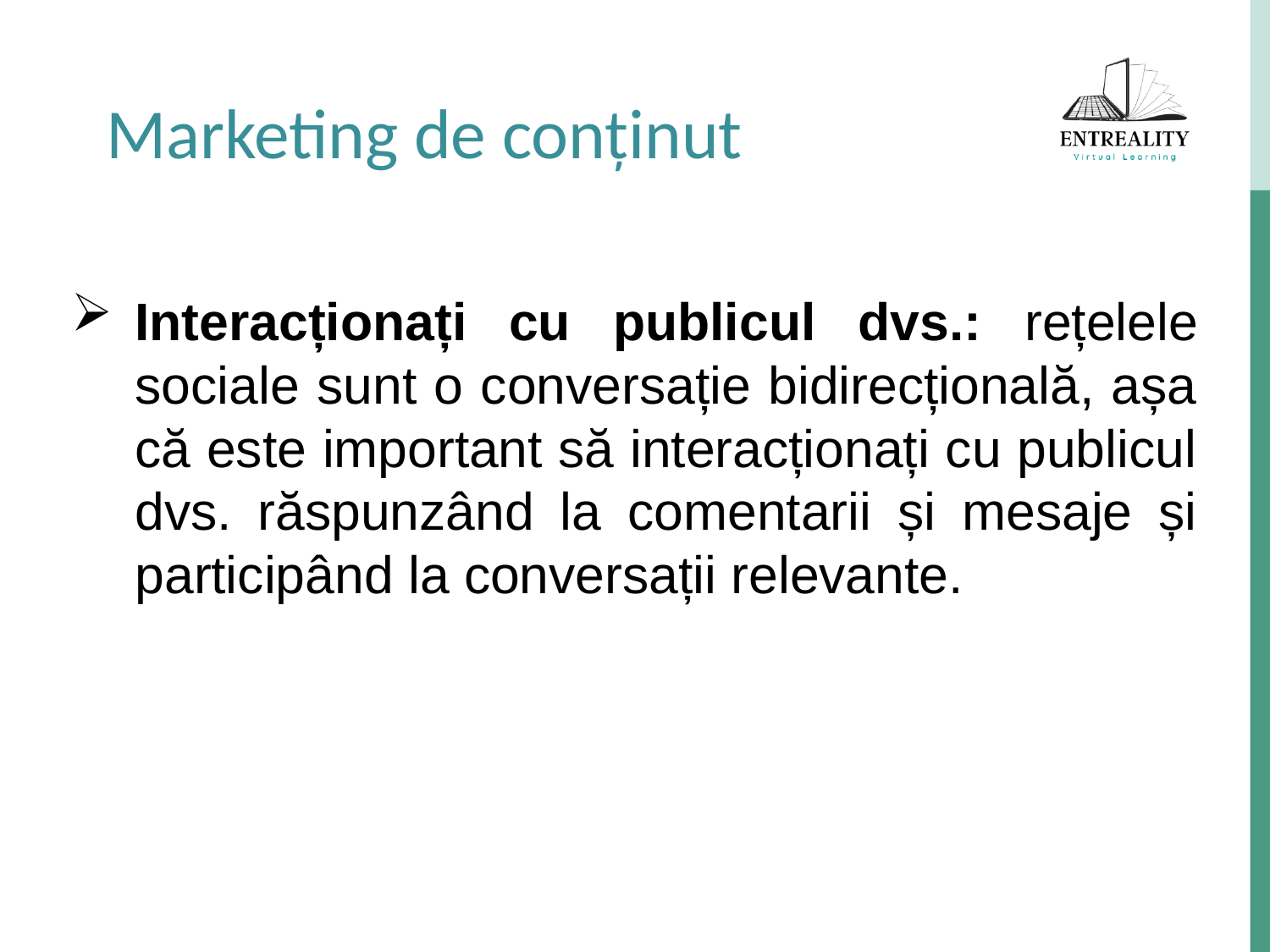

Marketing de conținut

Interacționați cu publicul dvs.: rețelele sociale sunt o conversație bidirecțională, așa că este important să interacționați cu publicul dvs. răspunzând la comentarii și mesaje și participând la conversații relevante.